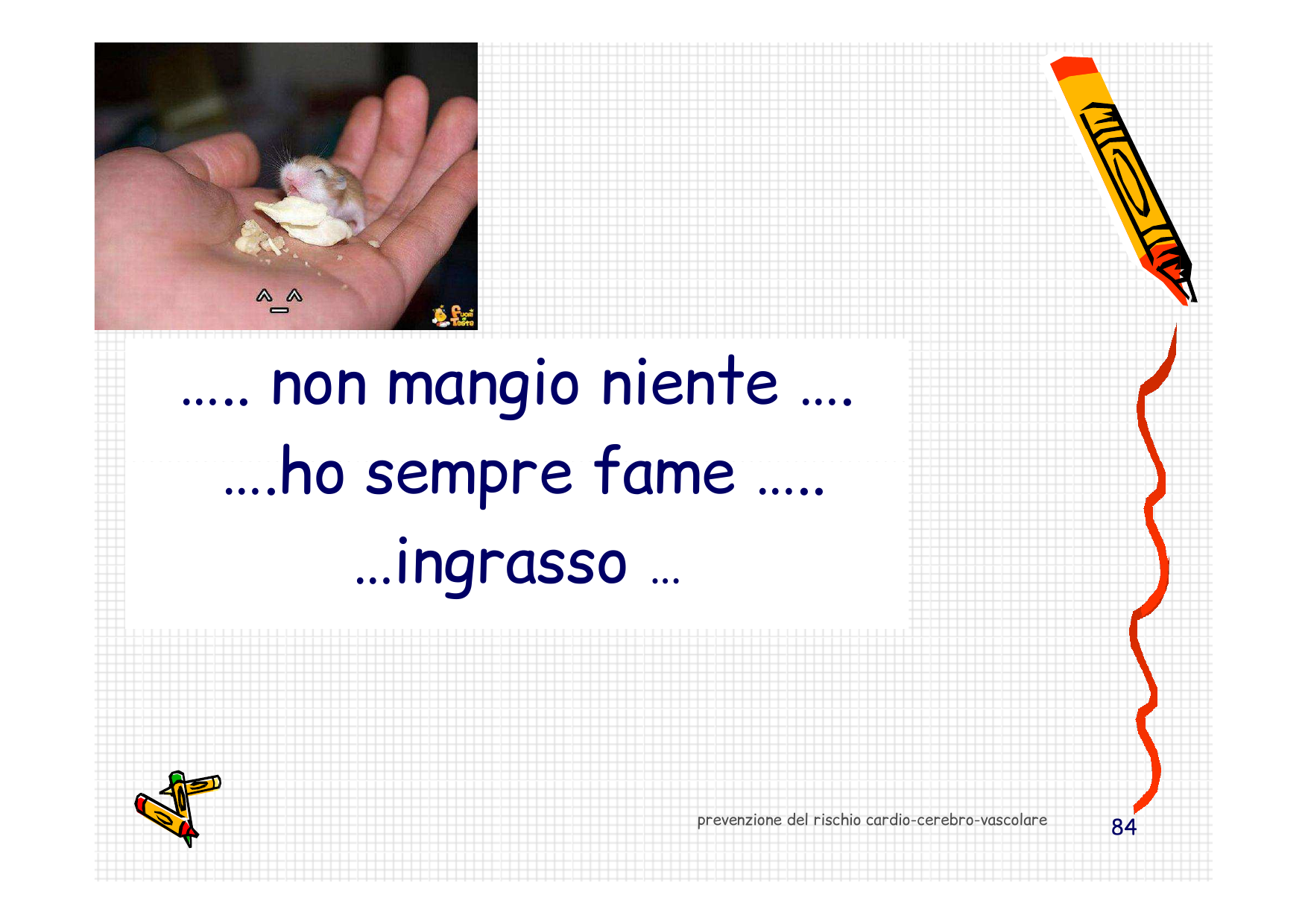

Provincia Milano 1

….. non mangio niente ….
….ho sempre fame …..
…ingrasso …

prevenzione del rischio cardio-cerebro-vascolare

84